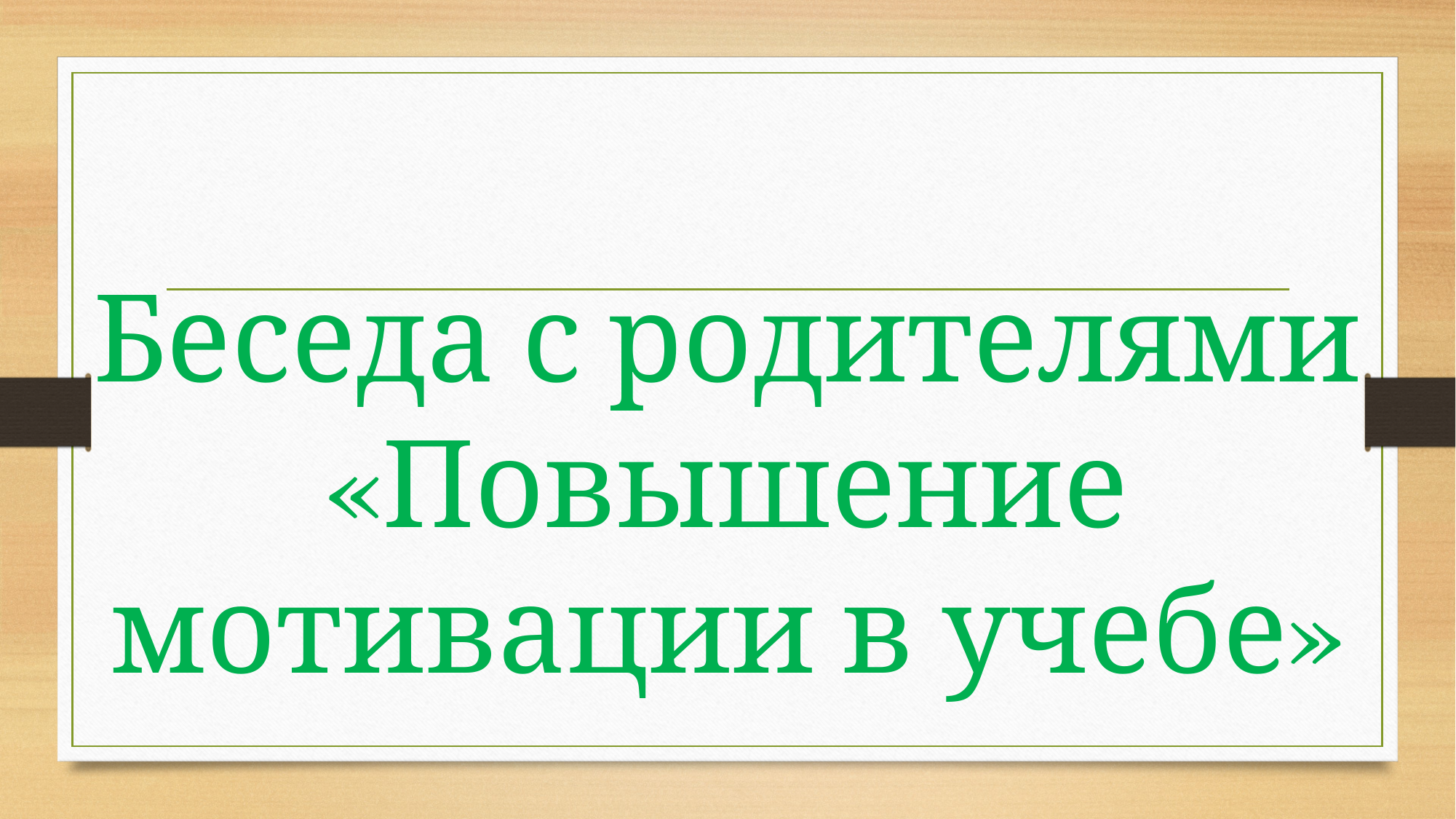

# Беседа с родителями «Повышение мотивации в учебе»